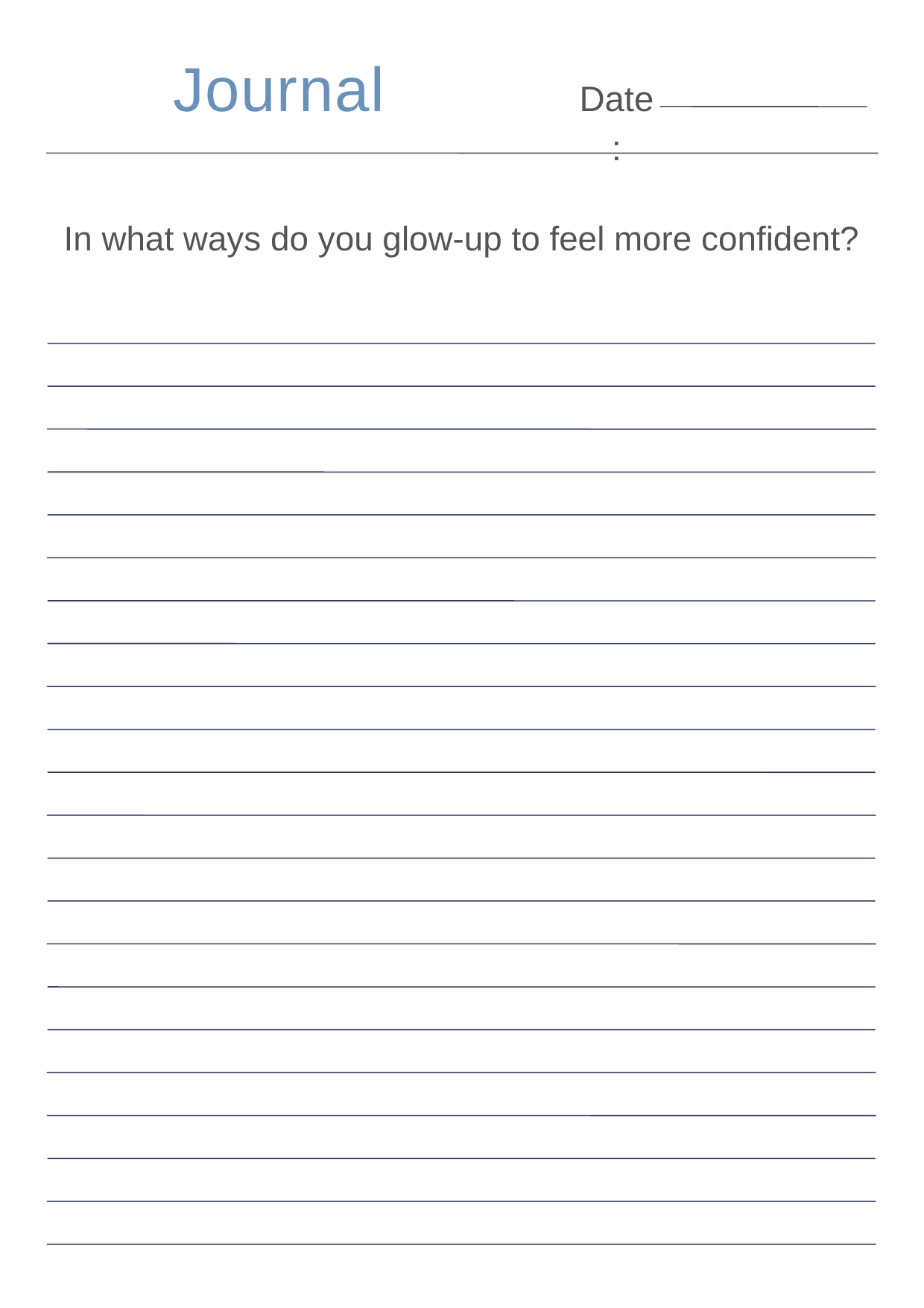

Journal
Date:

In what ways do you glow-up to feel more confident?